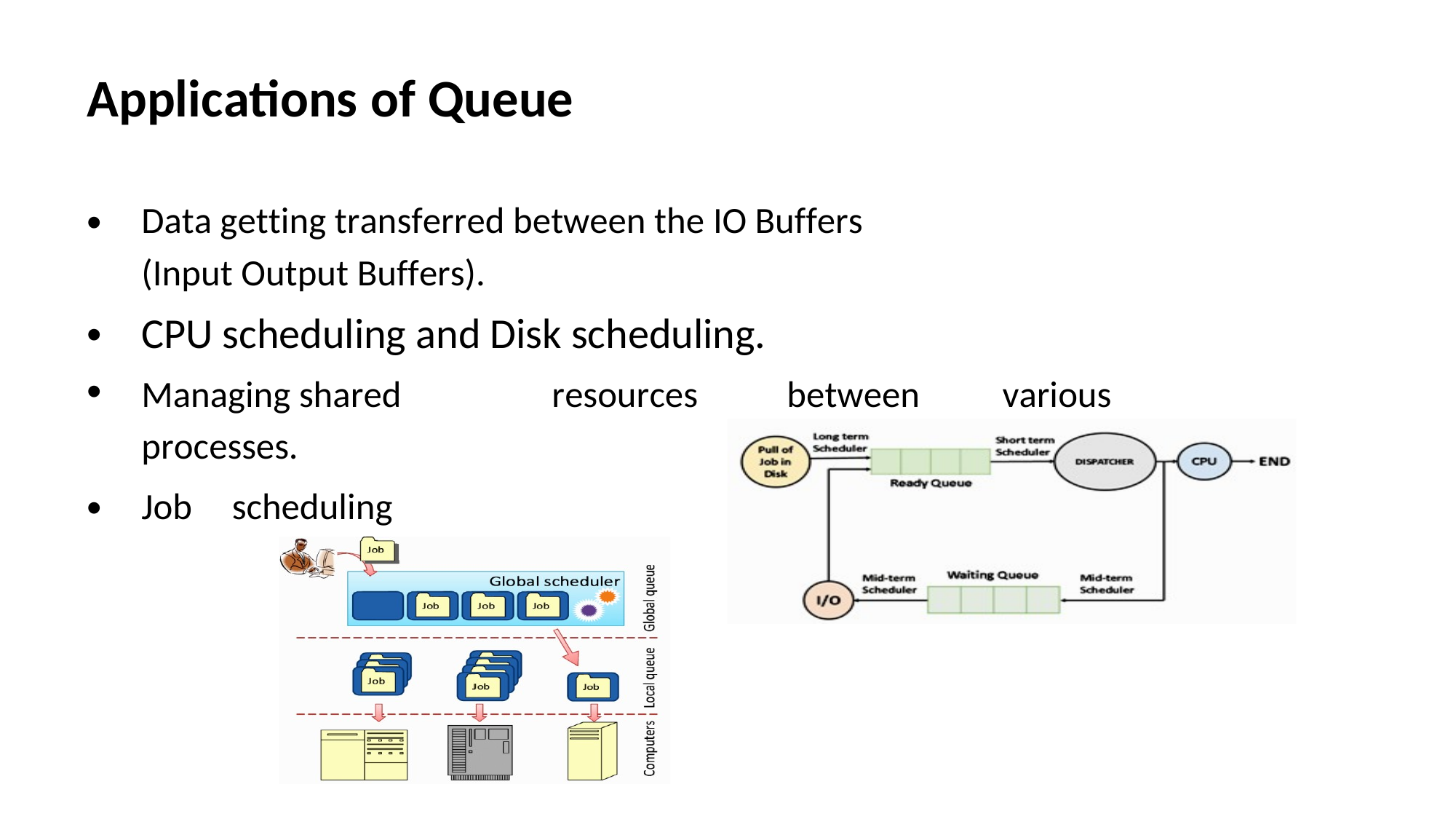

Applications of Queue
•
Data getting transferred between the IO Buffers
(Input Output Buffers).
CPU scheduling and Disk scheduling.
•
•
Managing shared
processes.
resources
between
various

•
Job
scheduling